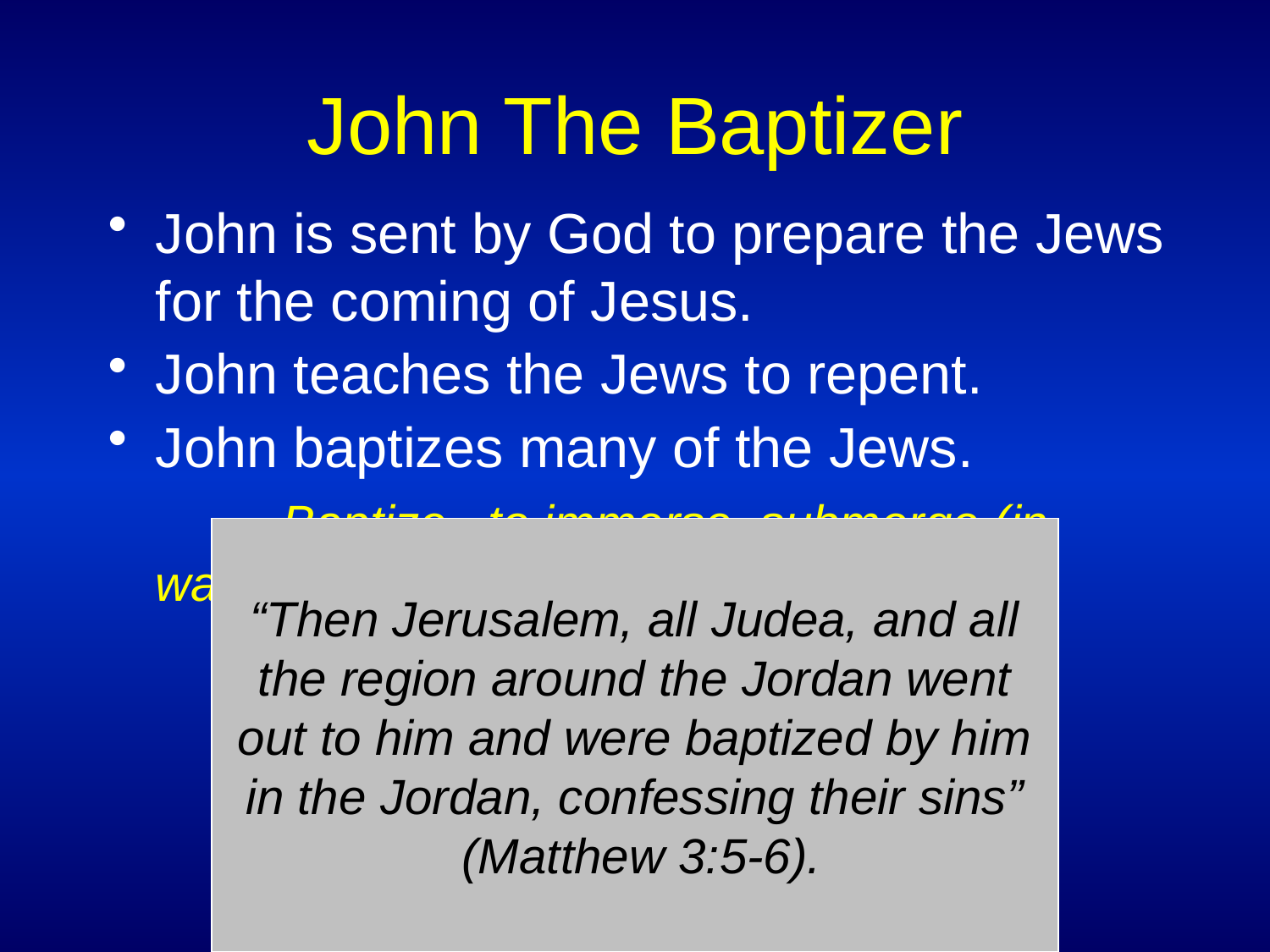

# John The Baptizer
John is sent by God to prepare the Jews for the coming of Jesus.
John teaches the Jews to repent.
John baptizes many of the Jews.
		Baptize– to immerse, submerge (in water).
“Then Jerusalem, all Judea, and all the region around the Jordan went out to him and were baptized by him in the Jordan, confessing their sins”
 (Matthew 3:5-6).